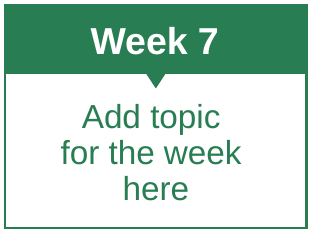

Week 7
Add topic
for the week
here